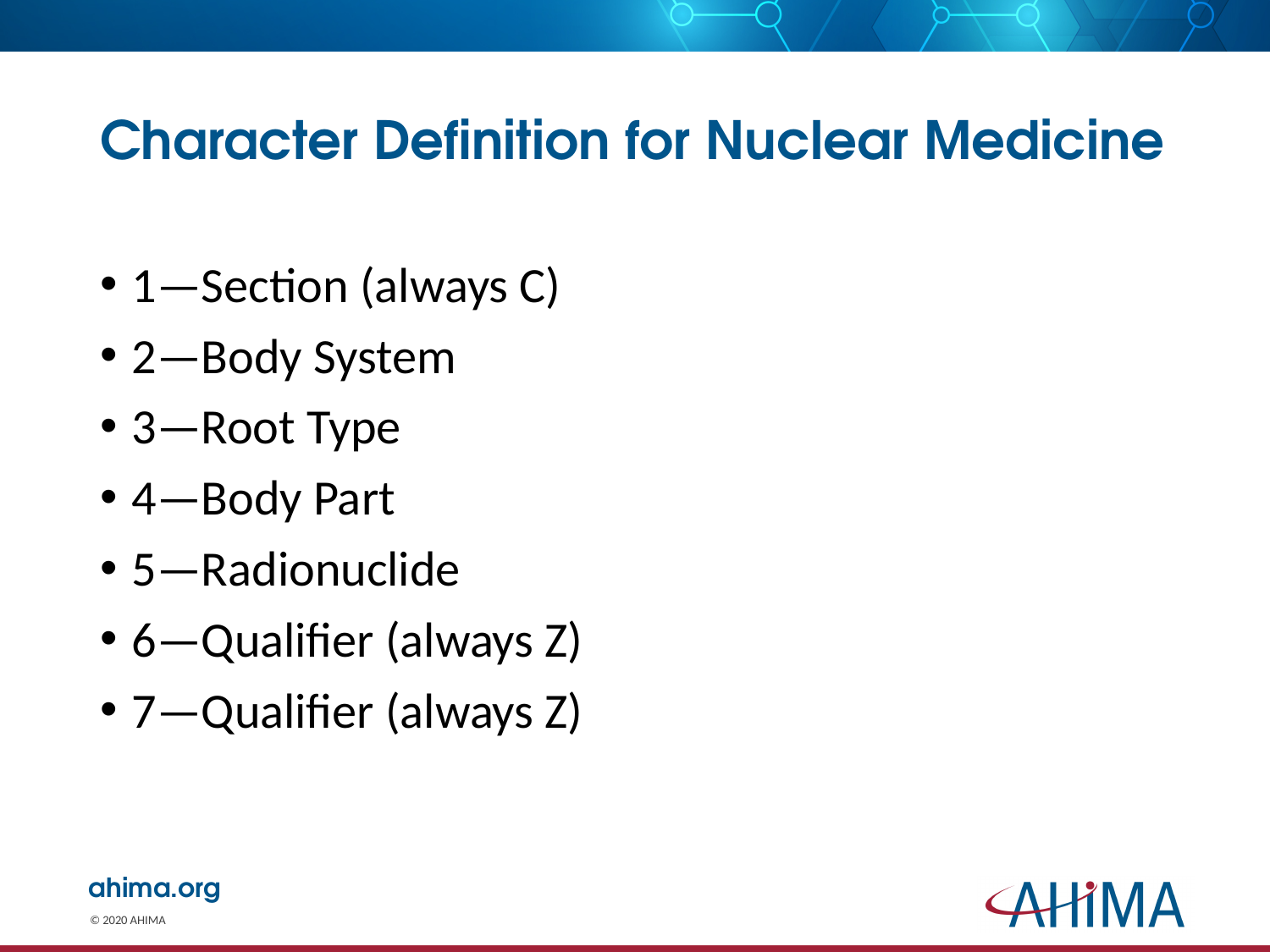

# Character Definition for Nuclear Medicine
1—Section (always C)
2—Body System
3—Root Type
4—Body Part
5—Radionuclide
6—Qualifier (always Z)
7—Qualifier (always Z)